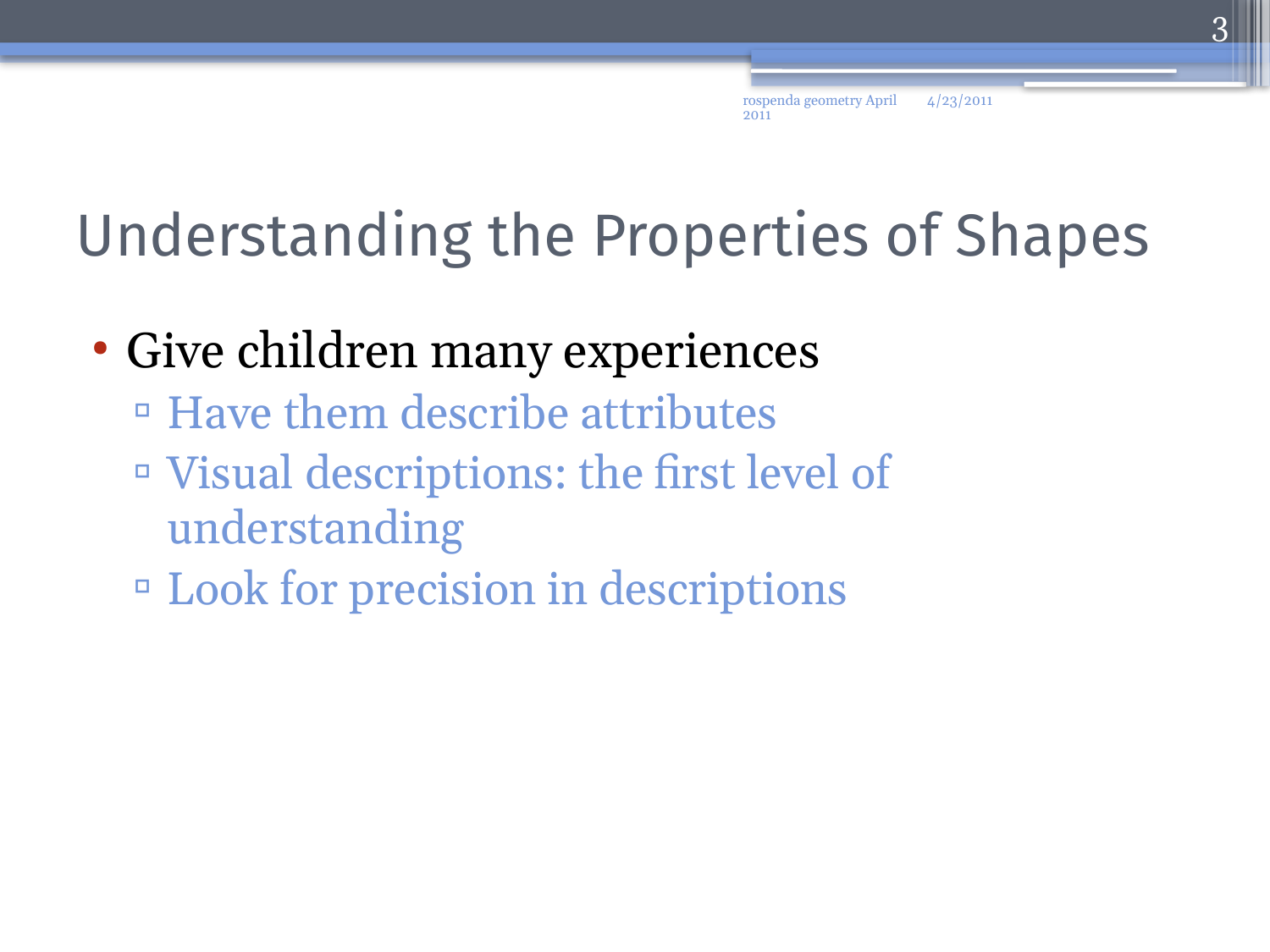

3
rospenda geometry April 2011
4/23/2011
# Understanding the Properties of Shapes
Give children many experiences
Have them describe attributes
Visual descriptions: the first level of understanding
Look for precision in descriptions